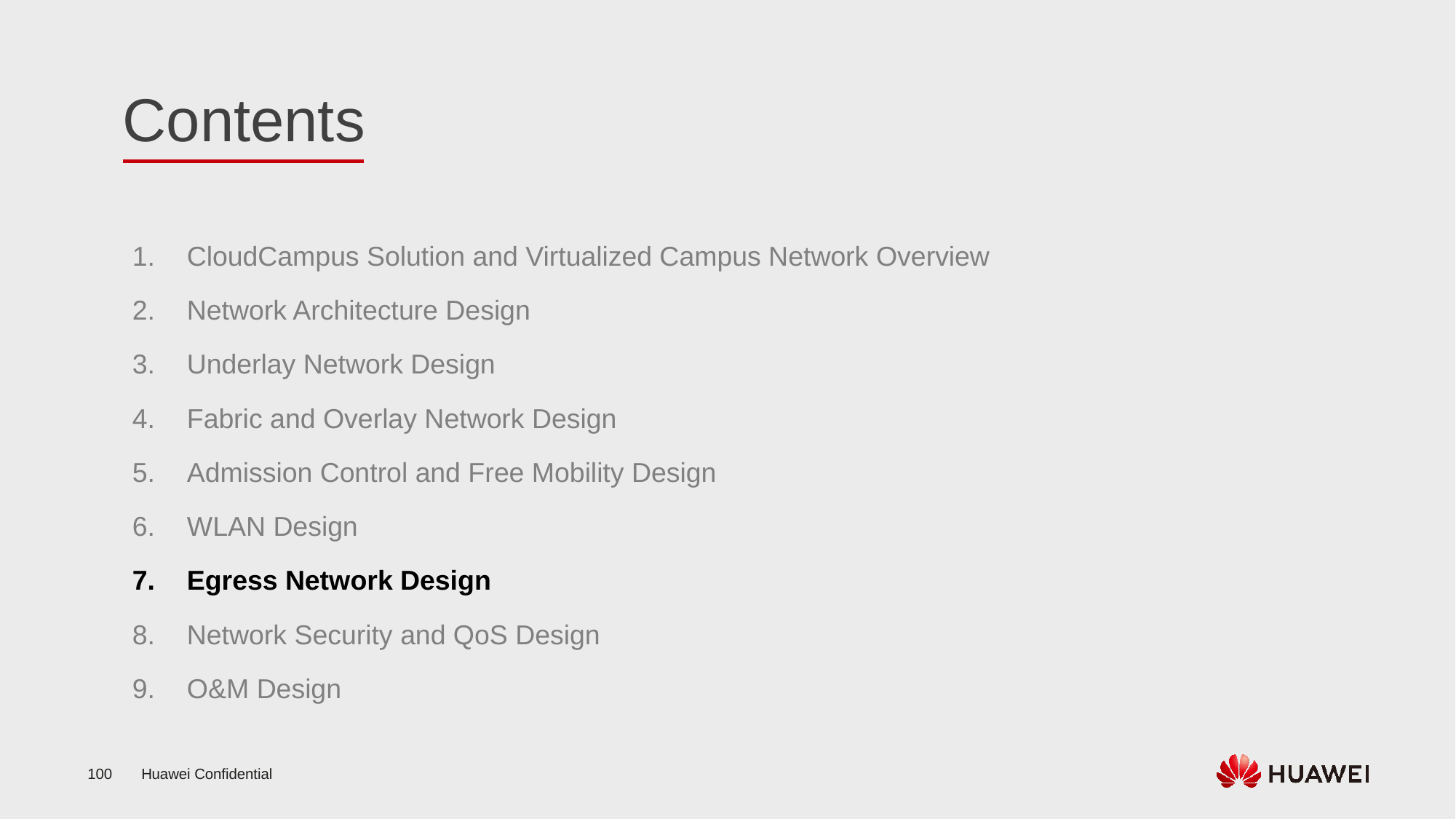

CloudCampus Solution and Virtualized Campus Network Overview
Network Architecture Design
Underlay Network Design
Fabric and Overlay Network Design
Admission Control and Free Mobility Design
WLAN Design
Egress Network Design
Network Security and QoS Design
O&M Design